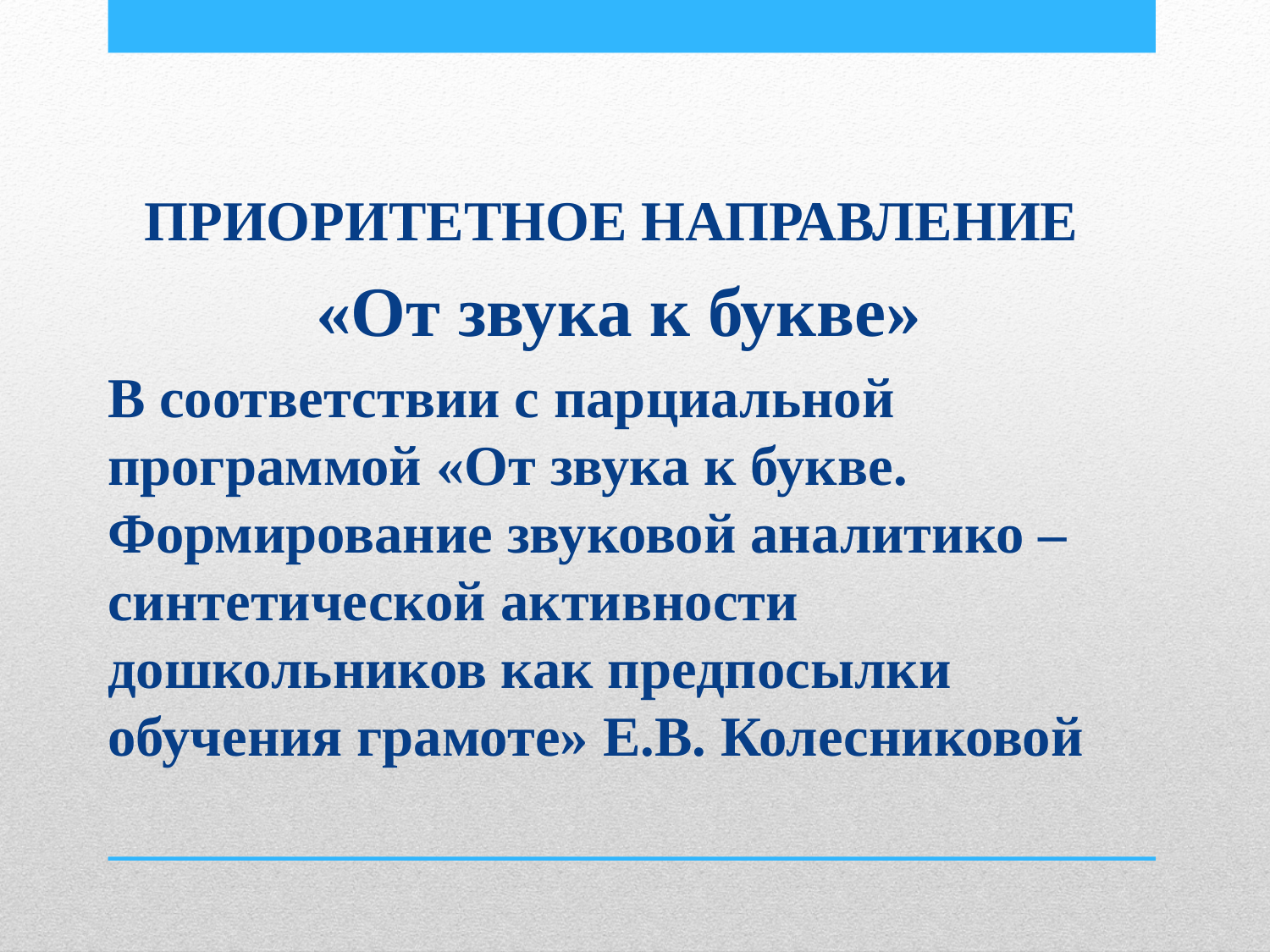

ПРИОРИТЕТНОЕ НАПРАВЛЕНИЕ
«От звука к букве»
В соответствии с парциальной программой «От звука к букве. Формирование звуковой аналитико – синтетической активности дошкольников как предпосылки обучения грамоте» Е.В. Колесниковой